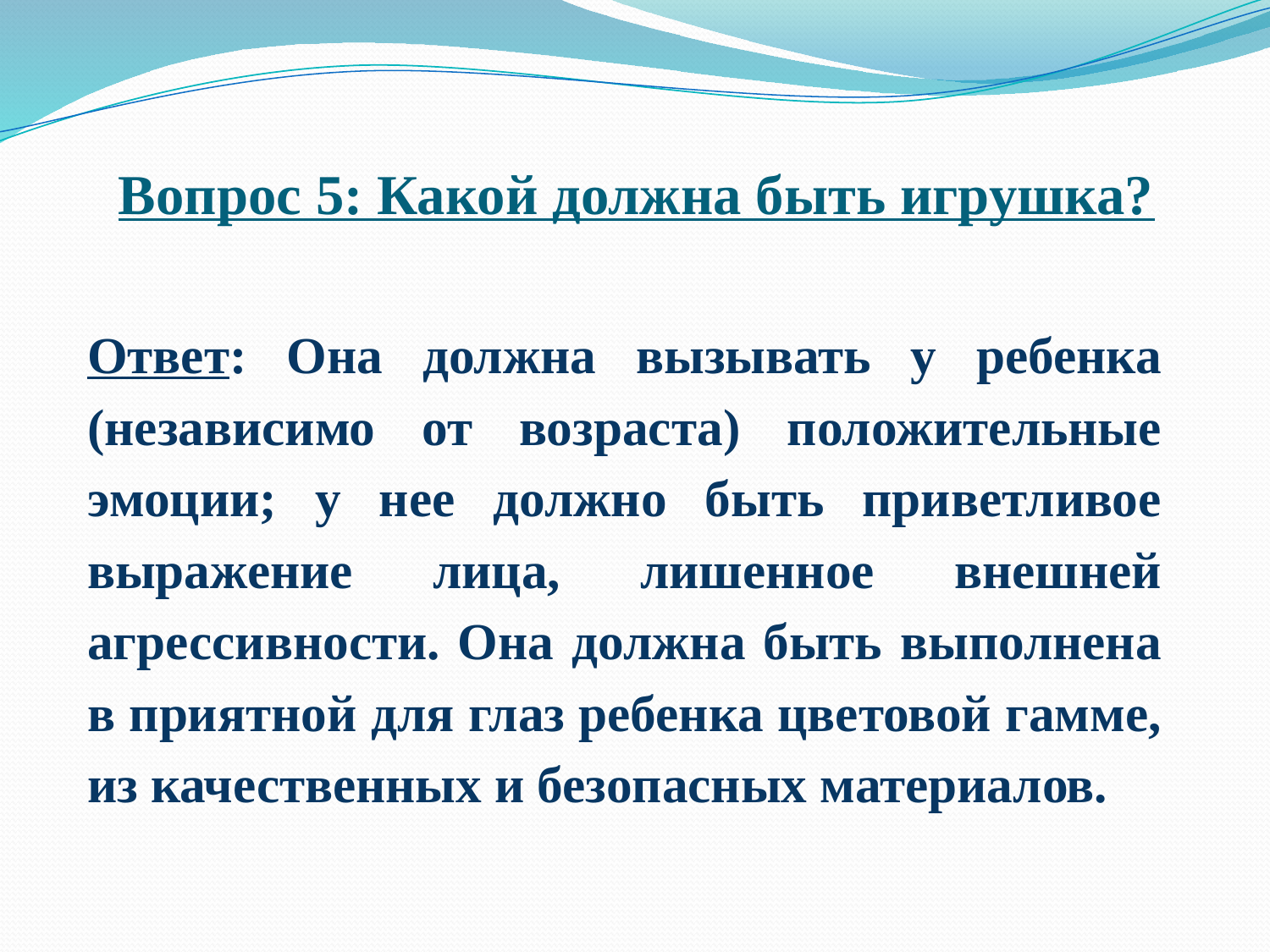

# Вопрос 5: Какой должна быть игрушка?
Ответ: Она должна вызывать у ребенка (независимо от возраста) положительные эмоции; у нее должно быть приветливое выражение лица, лишенное внешней агрессивности. Она должна быть выполнена в приятной для глаз ребенка цветовой гамме, из качественных и безопасных материалов.